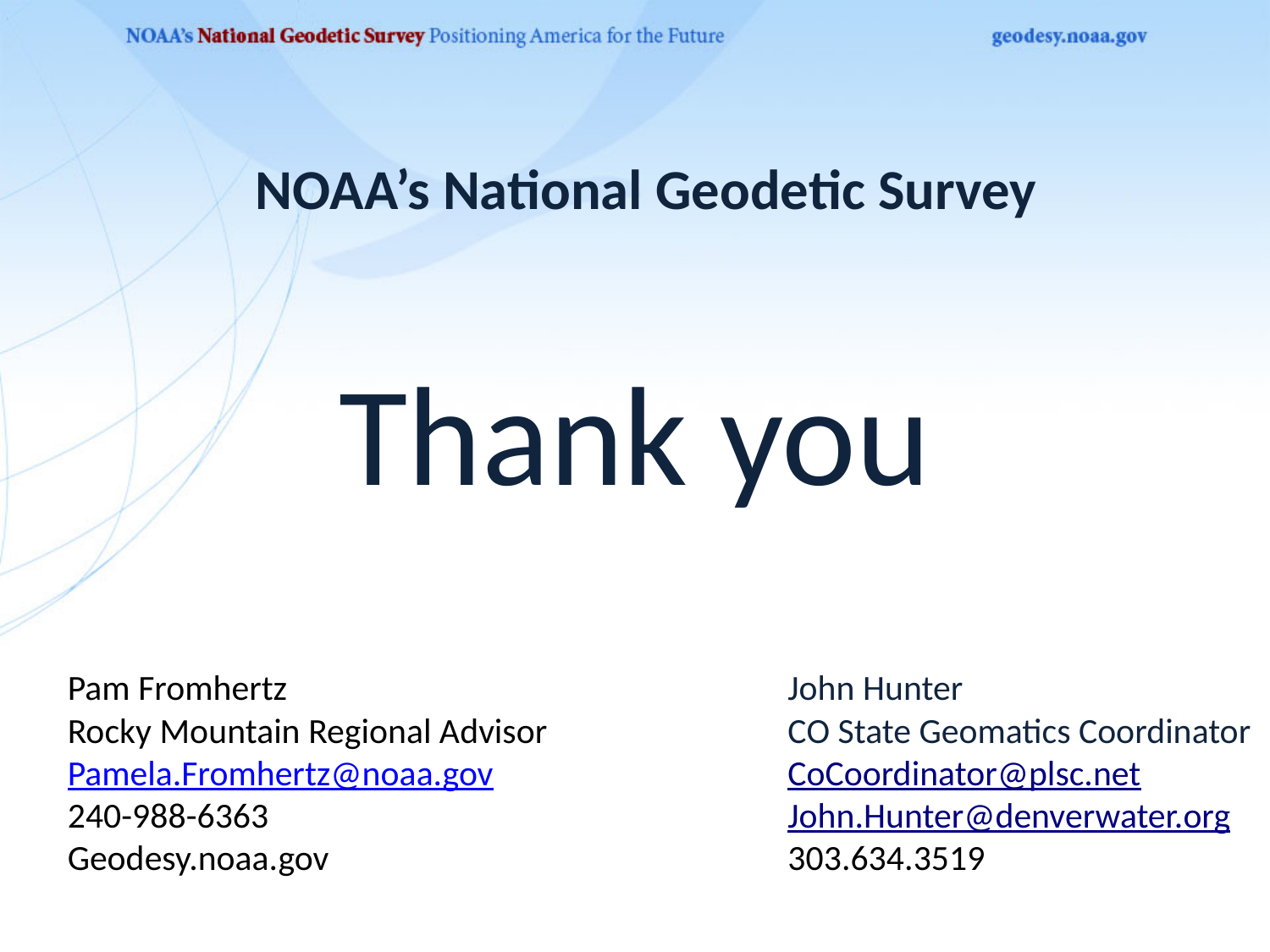

NOAA’s National Geodetic Survey
Thank you
Pam Fromhertz
Rocky Mountain Regional Advisor
Pamela.Fromhertz@noaa.gov
240-988-6363
Geodesy.noaa.gov
John Hunter
CO State Geomatics Coordinator
CoCoordinator@plsc.net
John.Hunter@denverwater.org
303.634.3519